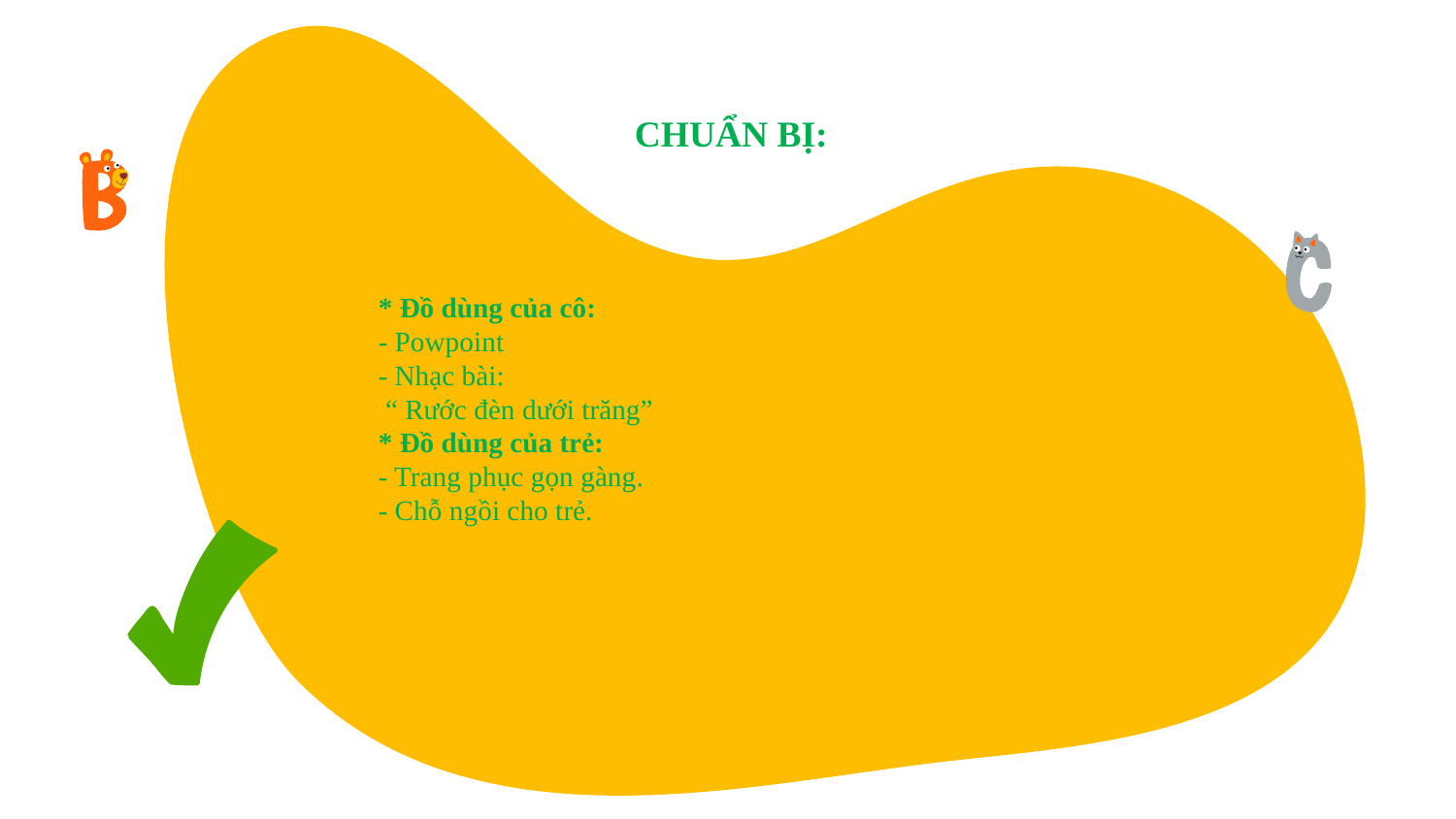

CHUẨN BỊ:

* Đồ dùng của cô:
- Powpoint
- Nhạc bài:
 “ Rước đèn dưới trăng”
* Đồ dùng của trẻ:
- Trang phục gọn gàng.
- Chỗ ngồi cho trẻ.